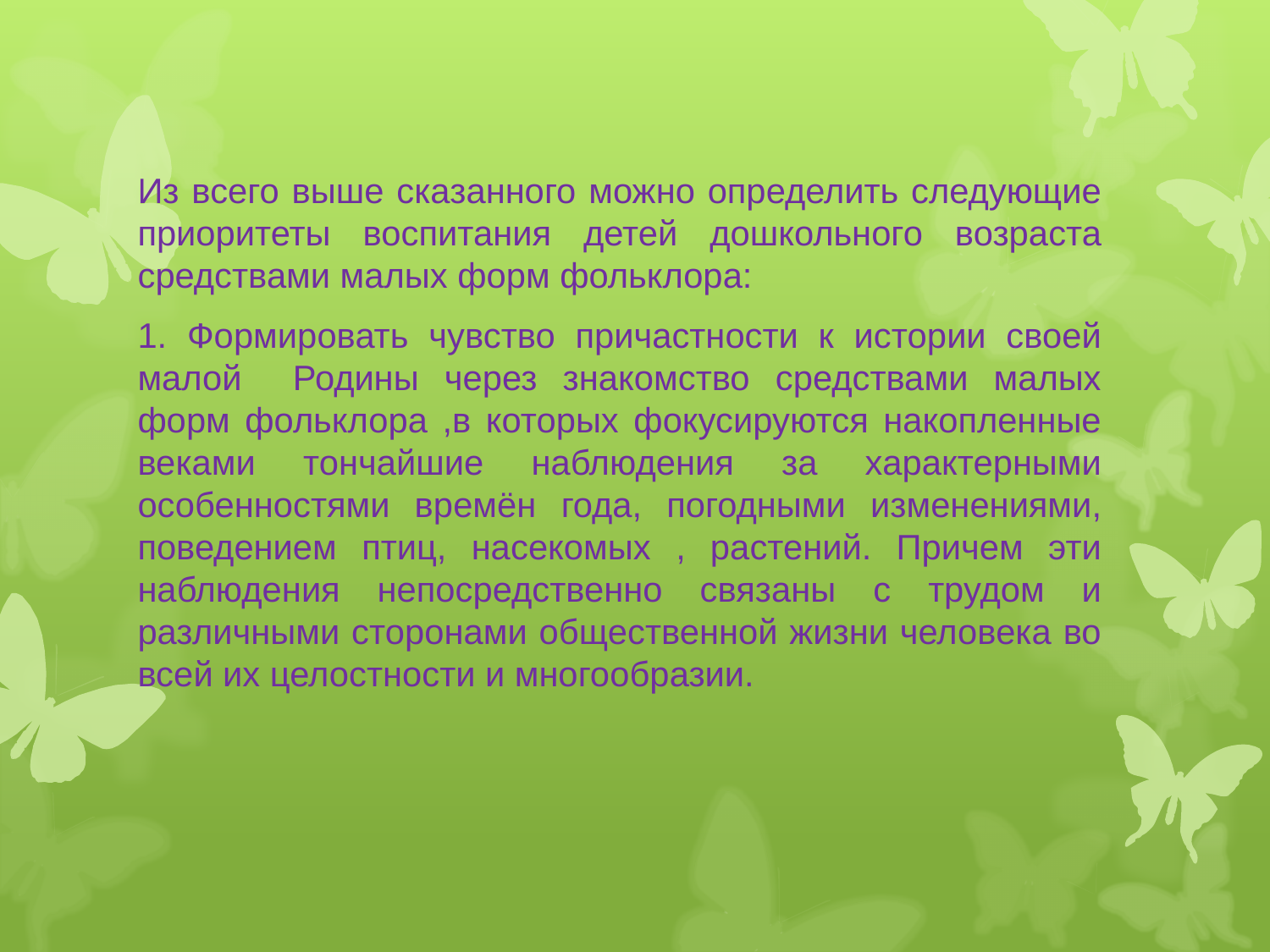

Из всего выше сказанного можно определить следующие приоритеты воспитания детей дошкольного возраста средствами малых форм фольклора:
1. Формировать чувство причастности к истории своей малой  Родины через знакомство средствами малых форм фольклора ,в которых фокусируются накопленные веками тончайшие наблюдения за характерными особенностями времён года, погодными изменениями, поведением птиц, насекомых , растений. Причем эти наблюдения непосредственно связаны с трудом и различными сторонами общественной жизни человека во всей их целостности и многообразии.